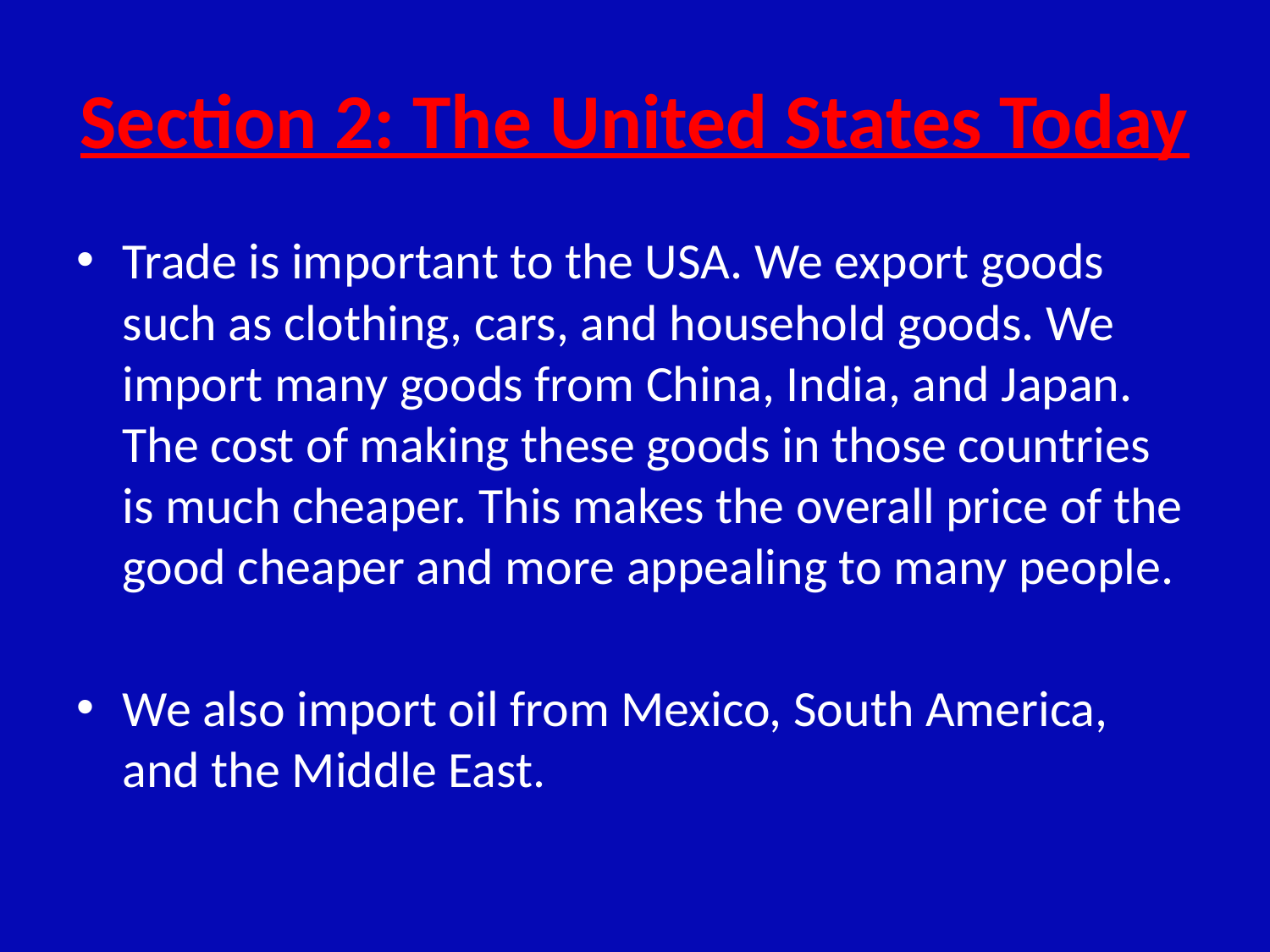

# Section 2: The United States Today
Trade is important to the USA. We export goods such as clothing, cars, and household goods. We import many goods from China, India, and Japan. The cost of making these goods in those countries is much cheaper. This makes the overall price of the good cheaper and more appealing to many people.

We also import oil from Mexico, South America, and the Middle East.